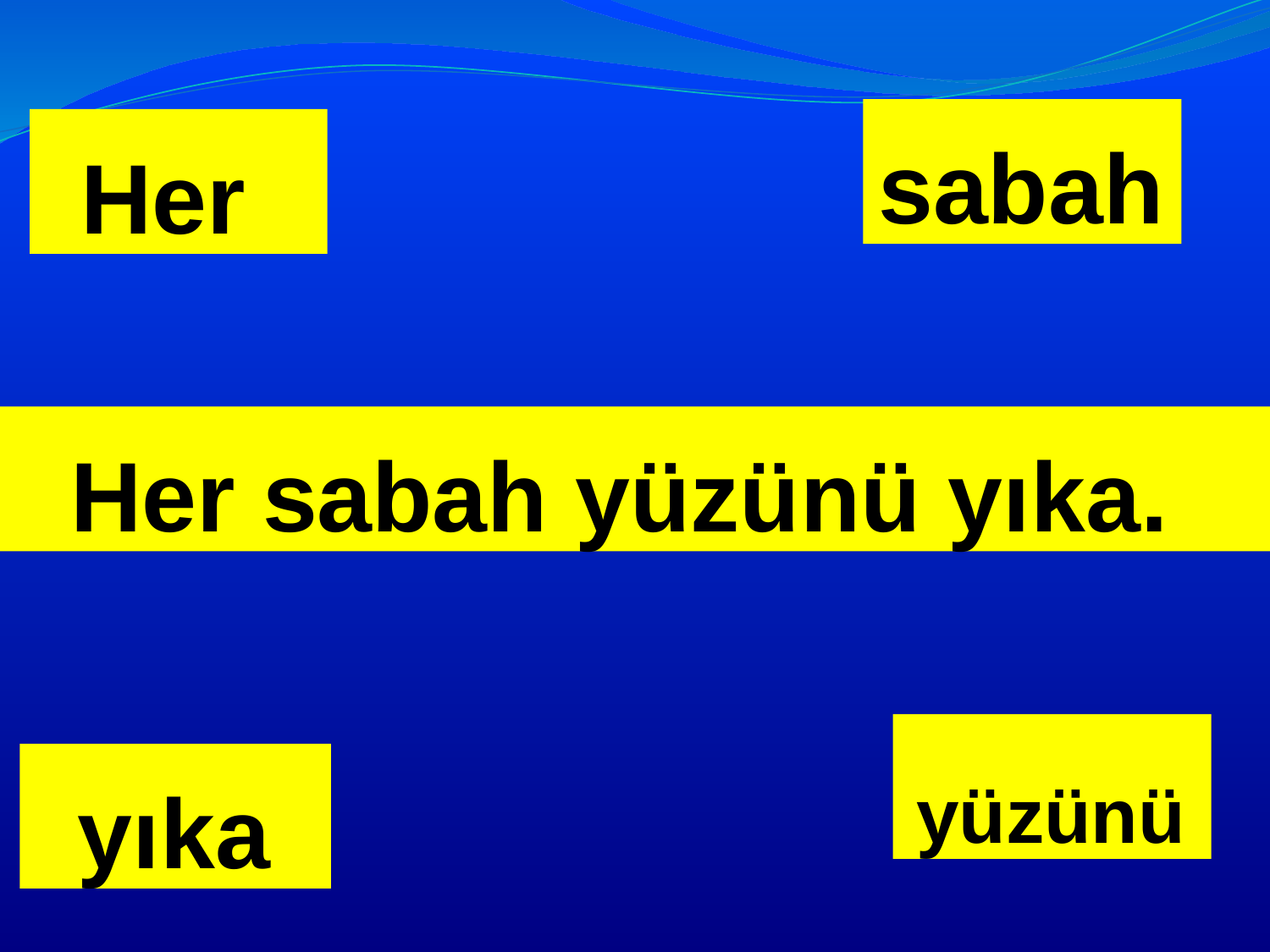

sabah
# Her
Her sabah yüzünü yıka.
yüzünü
yıka